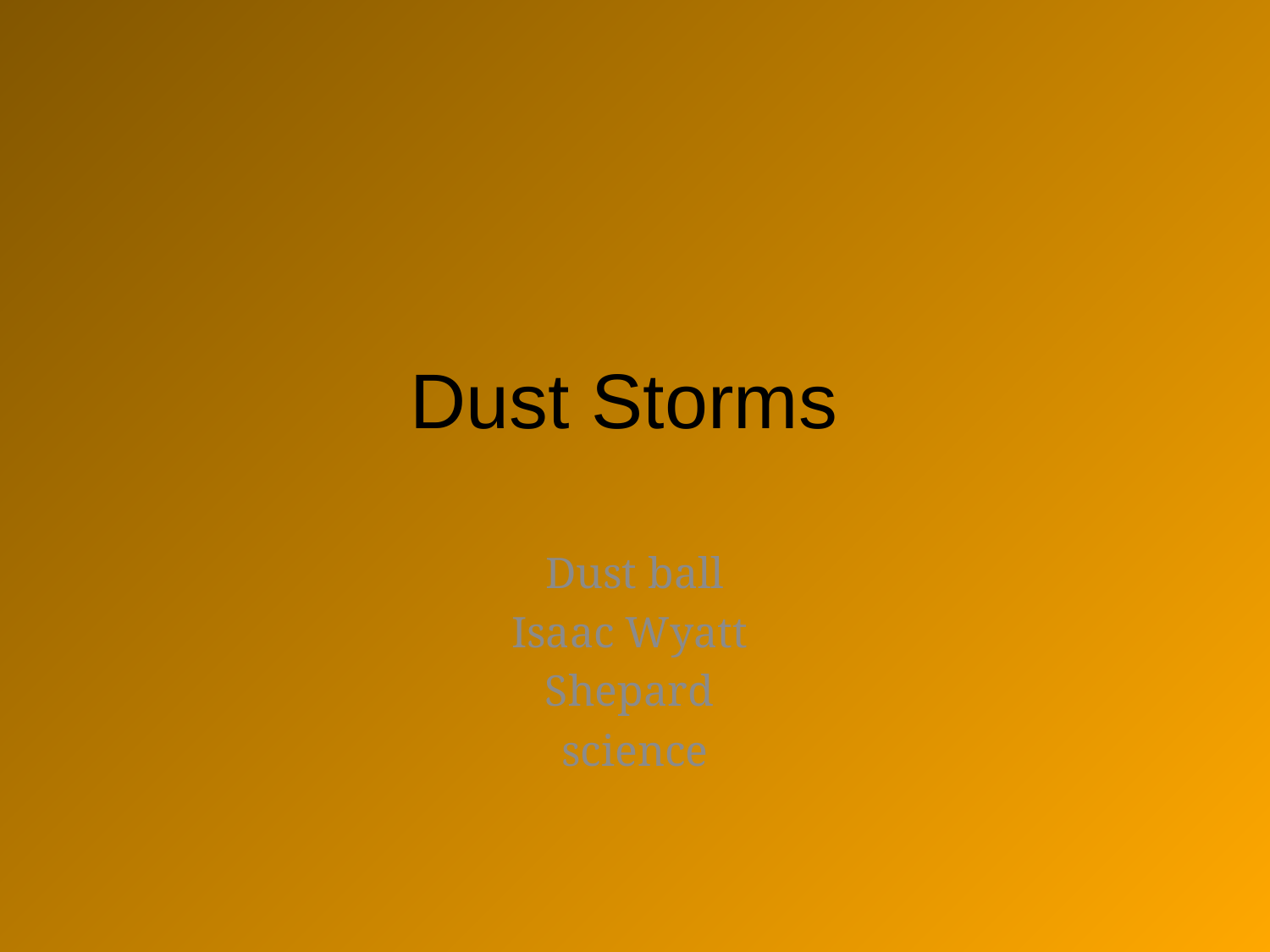

# Dust Storms
Dust ball
Isaac Wyatt
Shepard
science